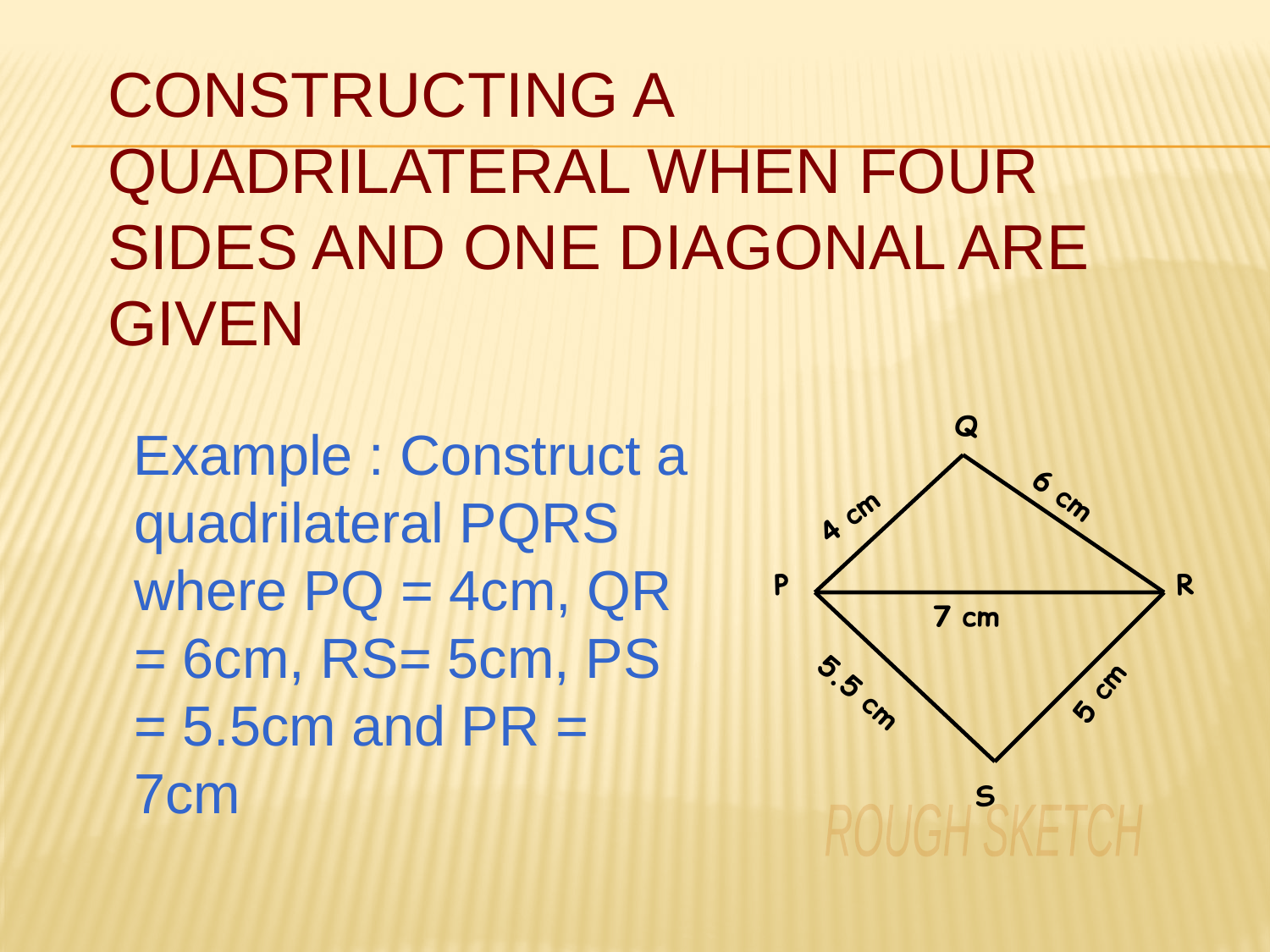

# Constructing a quadrilateral when four sides and one diagonal are given
Q
   Example : Construct a quadrilateral PQRS where PQ = 4cm, QR = 6cm, RS= 5cm, PS = 5.5cm and PR = 7cm

6 cm
 4 cm
P
R

7 cm

5 cm
5.5 cm
S
ROUGH SKETCH